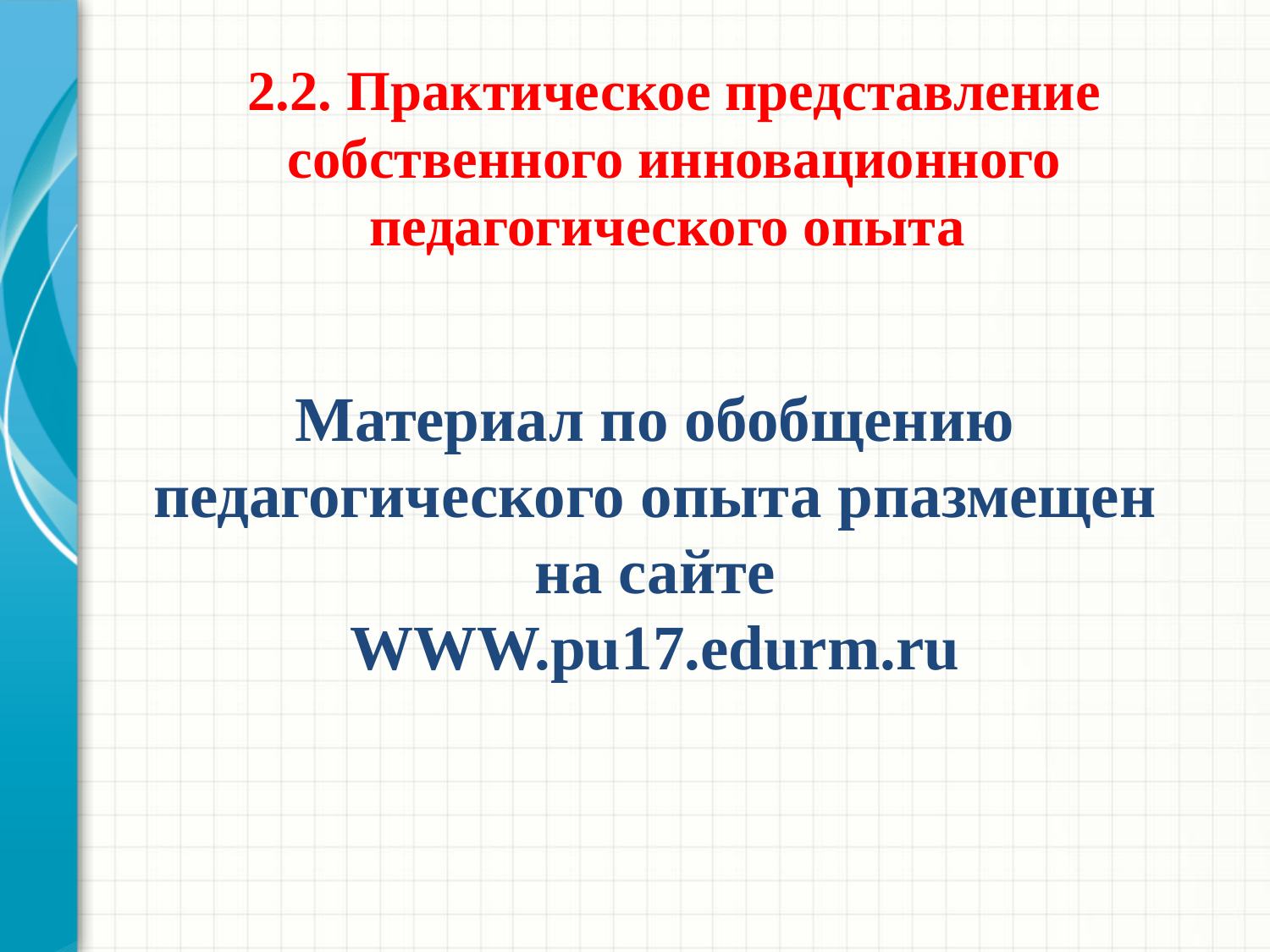

2.2. Практическое представление собственного инновационного педагогического опыта
# Материал по обобщению педагогического опыта рпазмещен на сайте WWW.pu17.edurm.ru